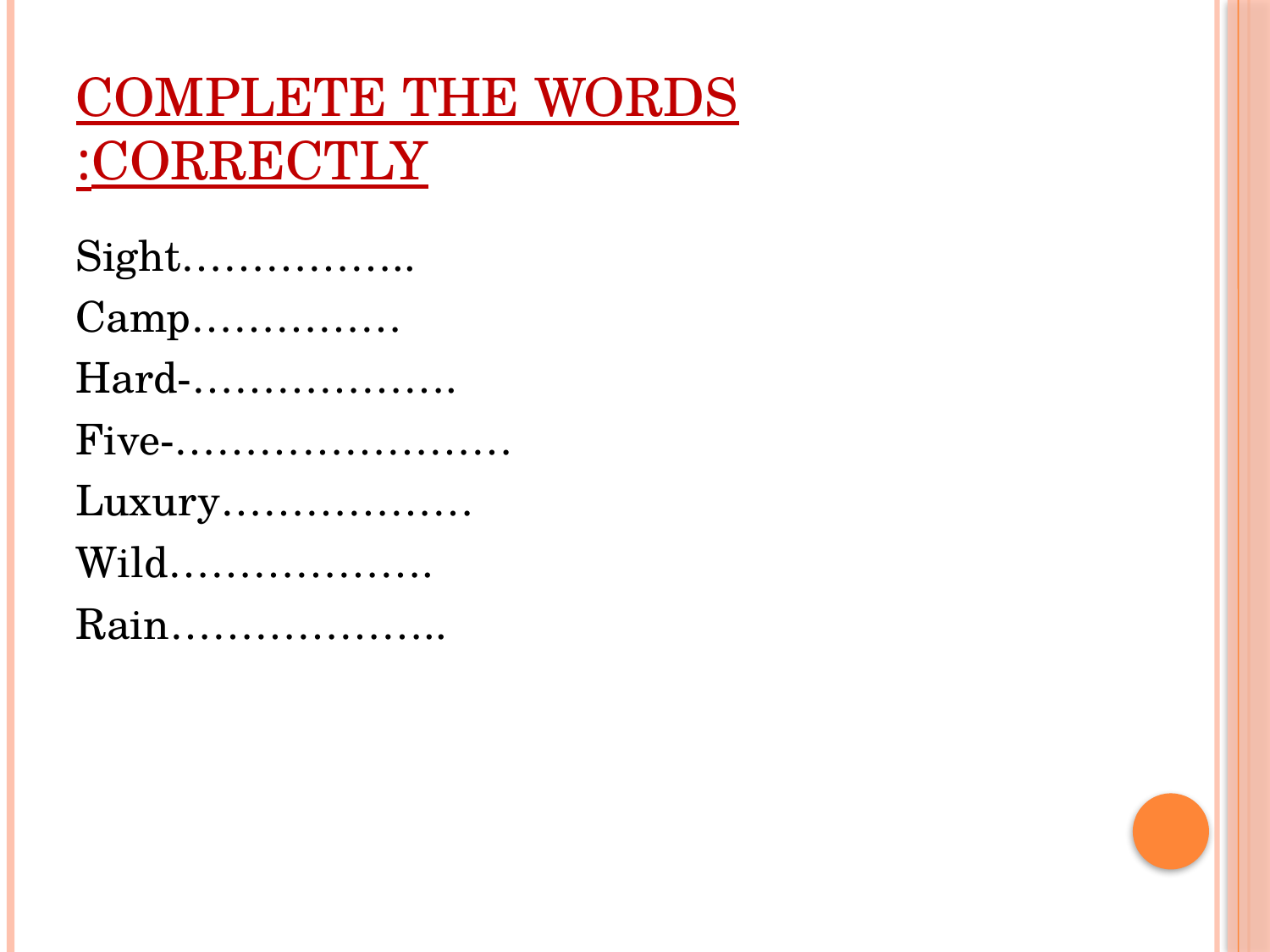

# Complete the words correctly:
Sight……………..
Camp……………
Hard-……………….
Five-……………………
Luxury………………
Wild……………….
Rain………………..